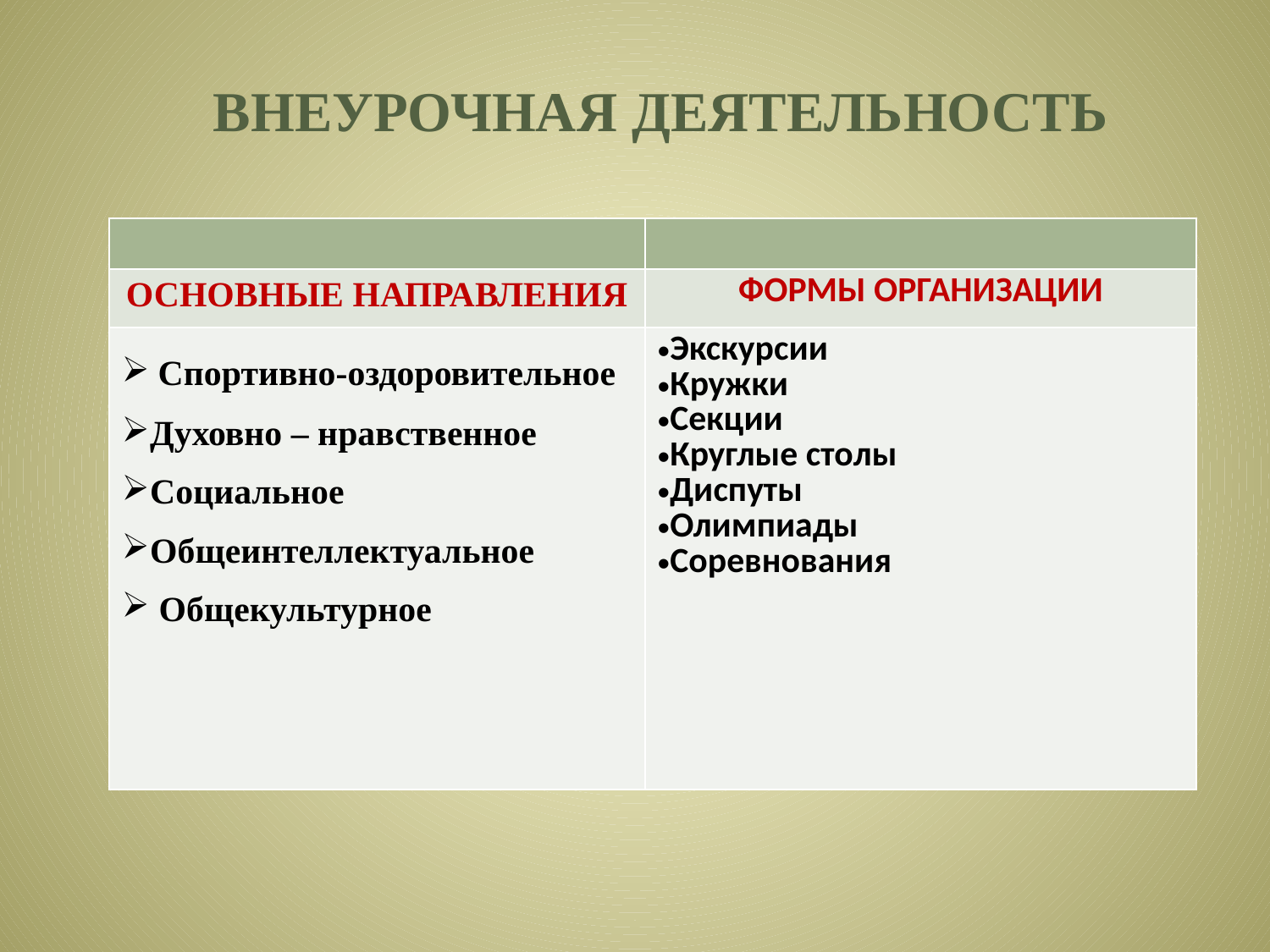

# ВНЕУРОЧНАЯ ДЕЯТЕЛЬНОСТЬ
|  |  |
| --- | --- |
| ОСНОВНЫЕ НАПРАВЛЕНИЯ | ФОРМЫ ОРГАНИЗАЦИИ |
| Спортивно-оздоровительное Духовно – нравственное Социальное Общеинтеллектуальное Общекультурное | Экскурсии Кружки Секции Круглые столы Диспуты Олимпиады Соревнования |